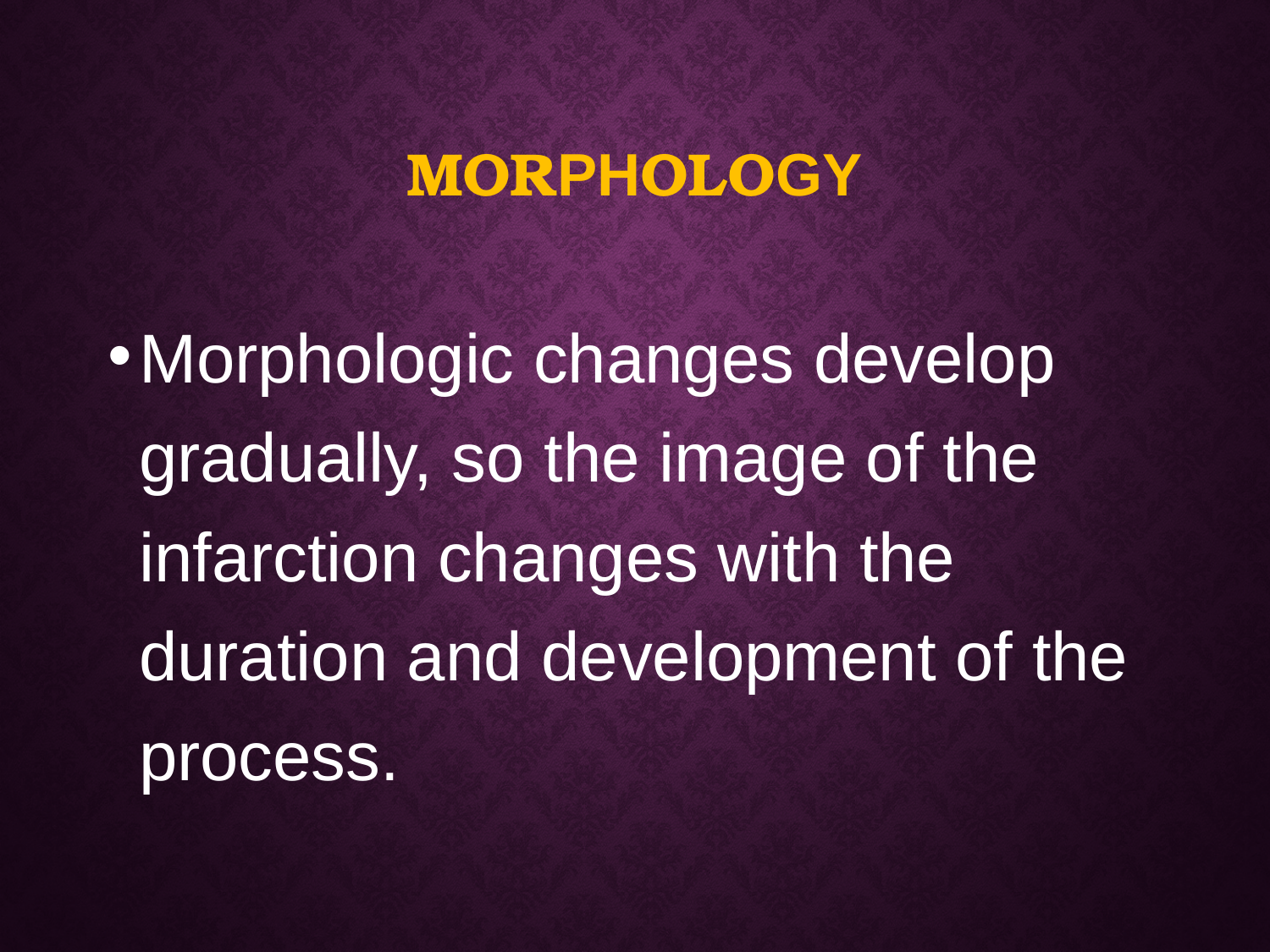

# Morphology
Morphologic changes develop gradually, so the image of the infarction changes with the duration and development of the process.